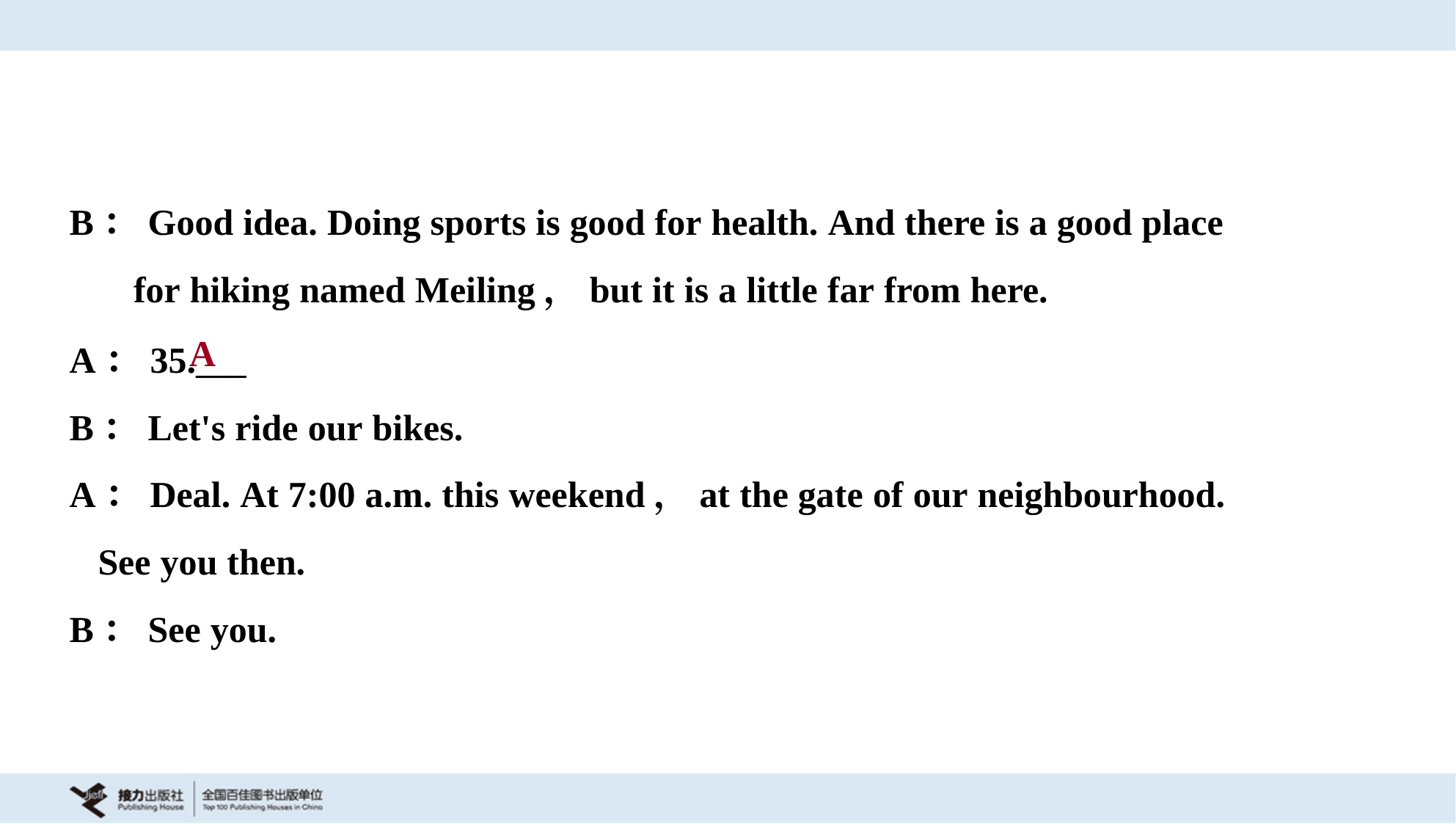

B：Good idea. Doing sports is good for health. And there is a good place
       for hiking named Meiling，but it is a little far from here.
A
A：35.___
B：Let's ride our bikes.
A：Deal. At 7:00 a.m. this weekend，at the gate of our neighbourhood.
   See you then.
B：See you.